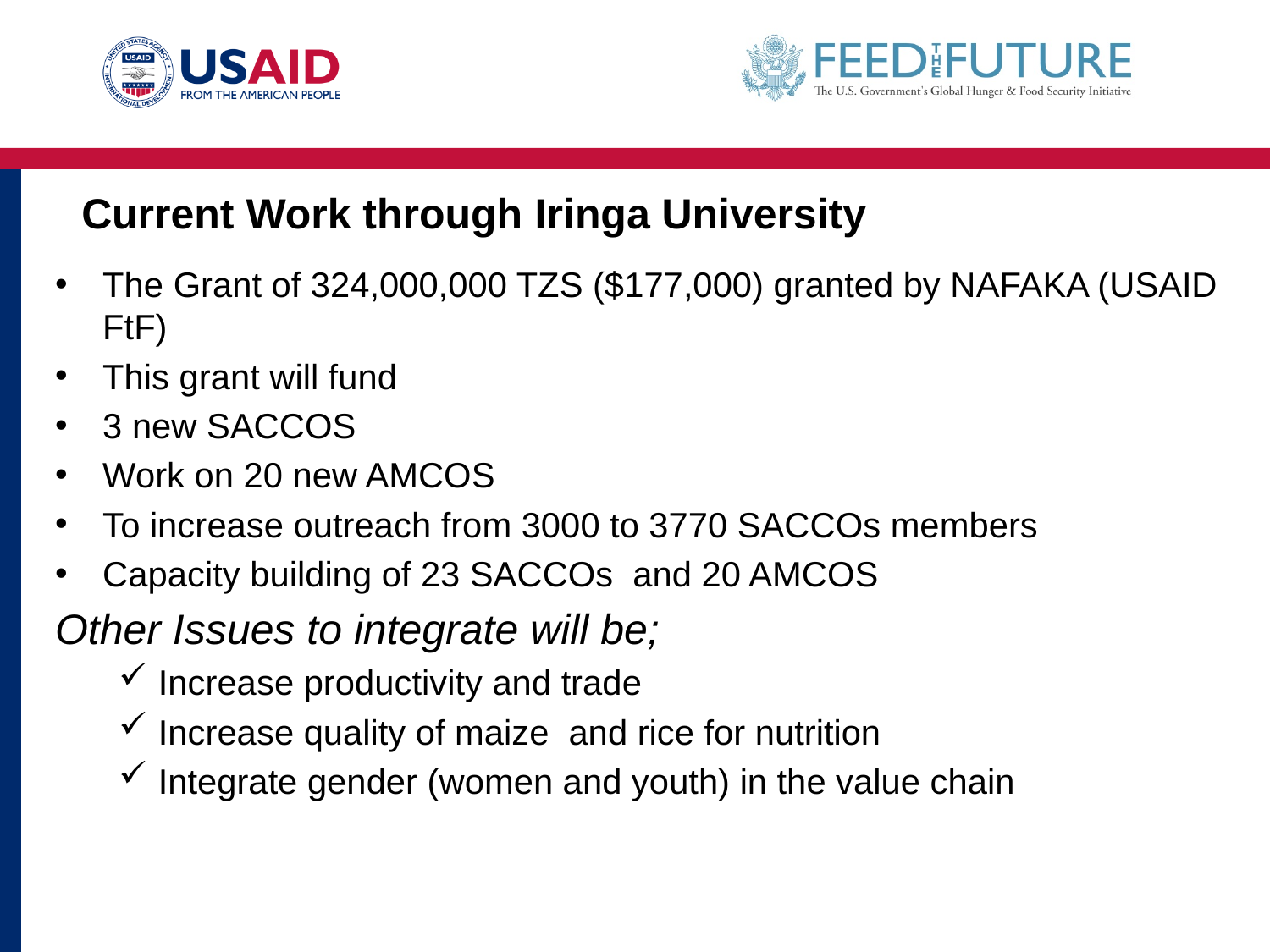

# Current Work through Iringa University
The Grant of 324,000,000 TZS ($177,000) granted by NAFAKA (USAID FtF)
This grant will fund
3 new SACCOS
Work on 20 new AMCOS
To increase outreach from 3000 to 3770 SACCOs members
Capacity building of 23 SACCOs  and 20 AMCOS
Other Issues to integrate will be;
Increase productivity and trade
Increase quality of maize  and rice for nutrition
Integrate gender (women and youth) in the value chain